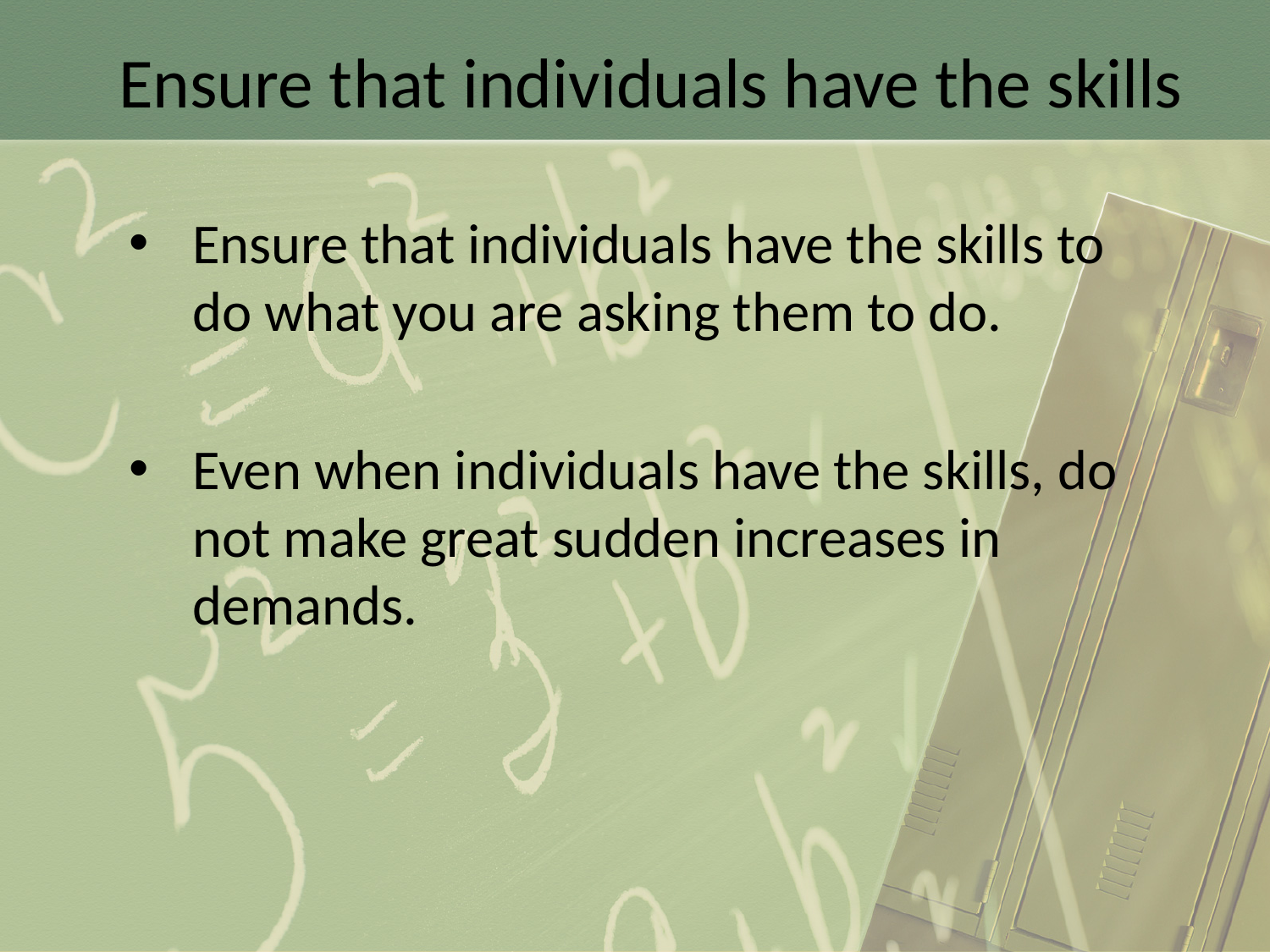

# Ensure that individuals have the skills
Ensure that individuals have the skills to do what you are asking them to do.

Even when individuals have the skills, do not make great sudden increases in demands.